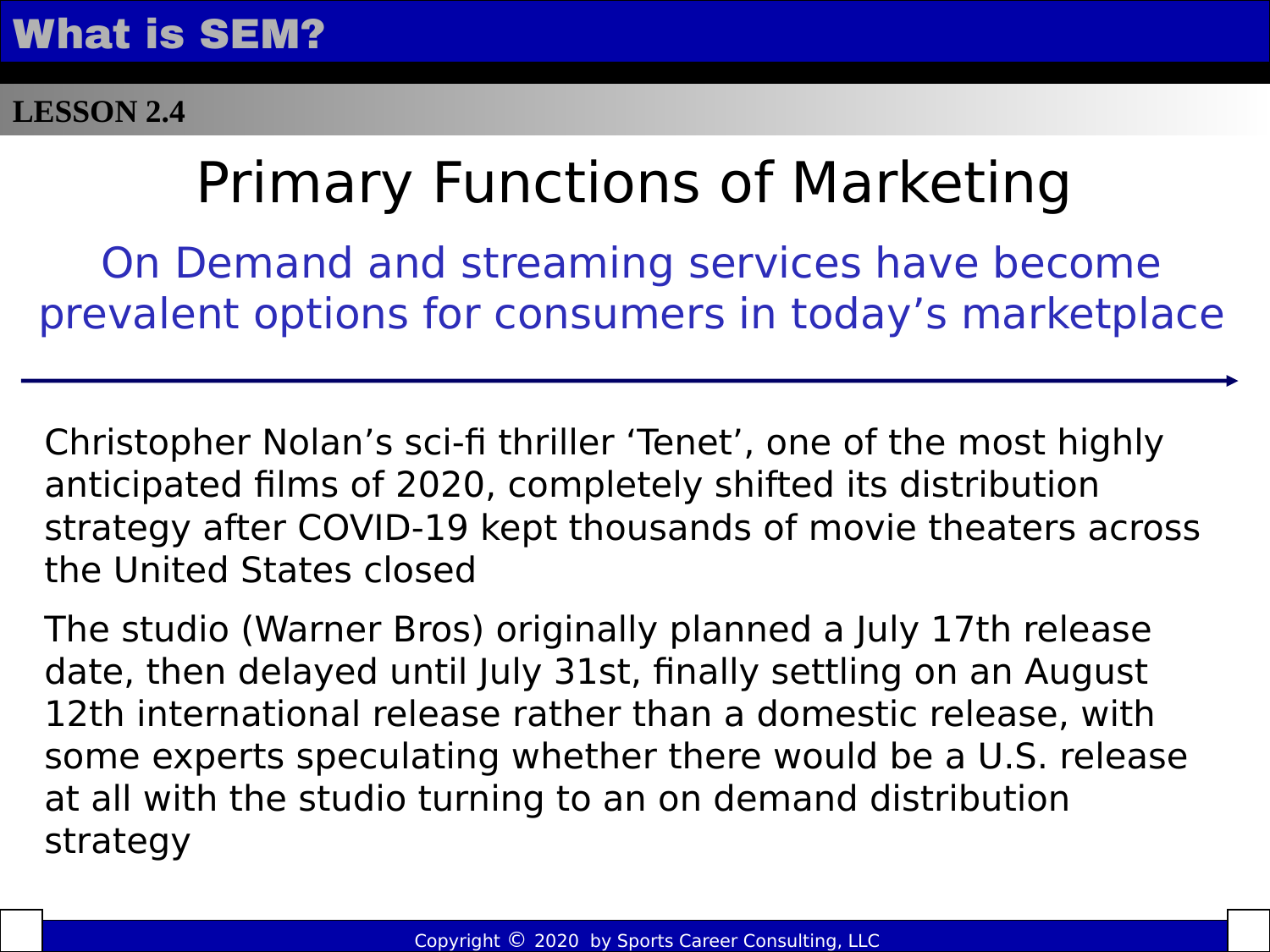

What is SEM?
LESSON 2.4
Primary Functions of Marketing
On Demand and streaming services have become prevalent options for consumers in today’s marketplace

Christopher Nolan’s sci-fi thriller ‘Tenet’, one of the most highly anticipated films of 2020, completely shifted its distribution strategy after COVID-19 kept thousands of movie theaters across the United States closed
The studio (Warner Bros) originally planned a July 17th release date, then delayed until July 31st, finally settling on an August 12th international release rather than a domestic release, with some experts speculating whether there would be a U.S. release at all with the studio turning to an on demand distribution strategy
Copyright © 2020  by Sports Career Consulting, LLC